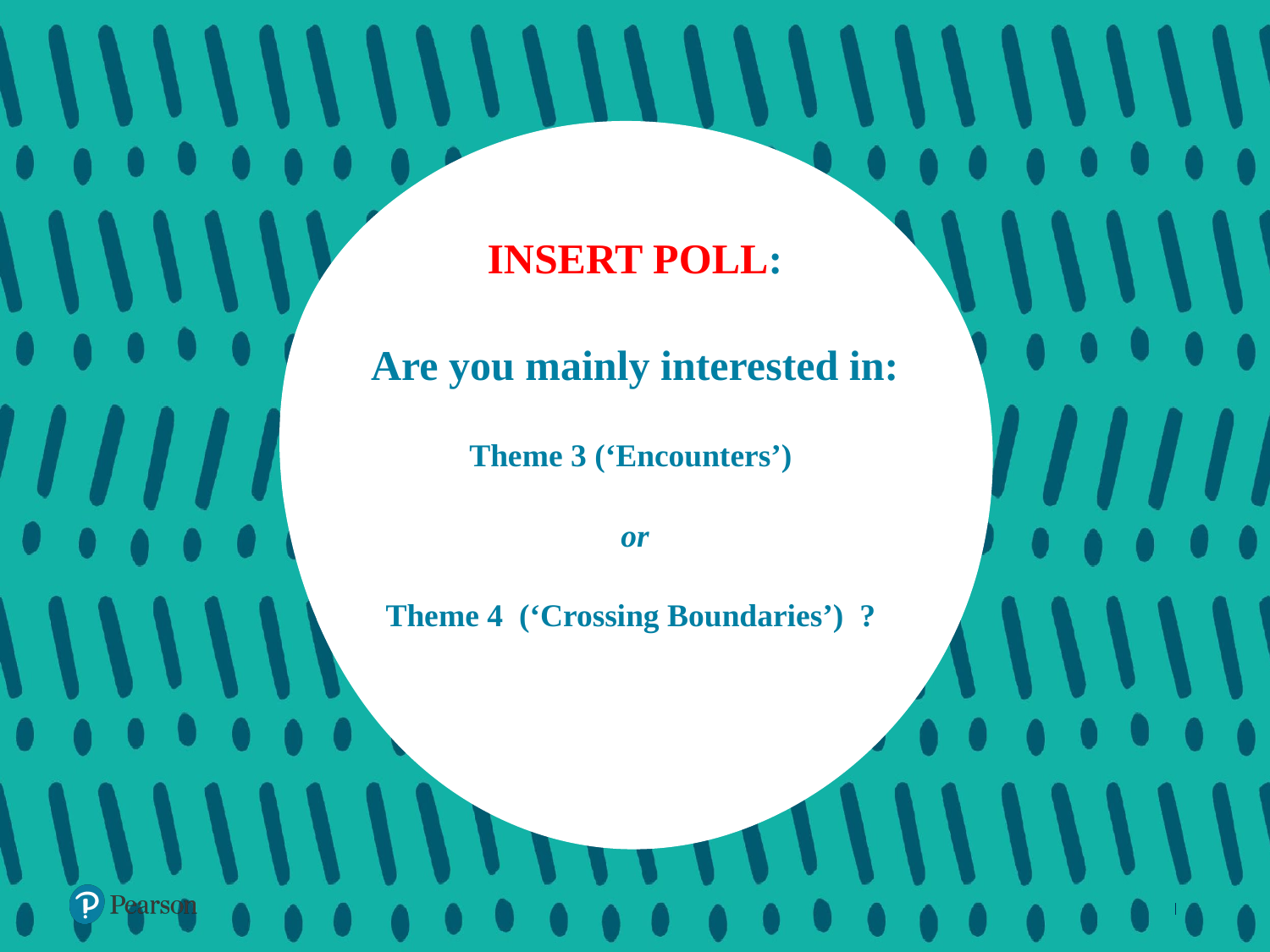

# INSERT POLL: Are you mainly interested in: Theme 3 (‘Encounters’) or Theme 4  (‘Crossing Boundaries’)  ?